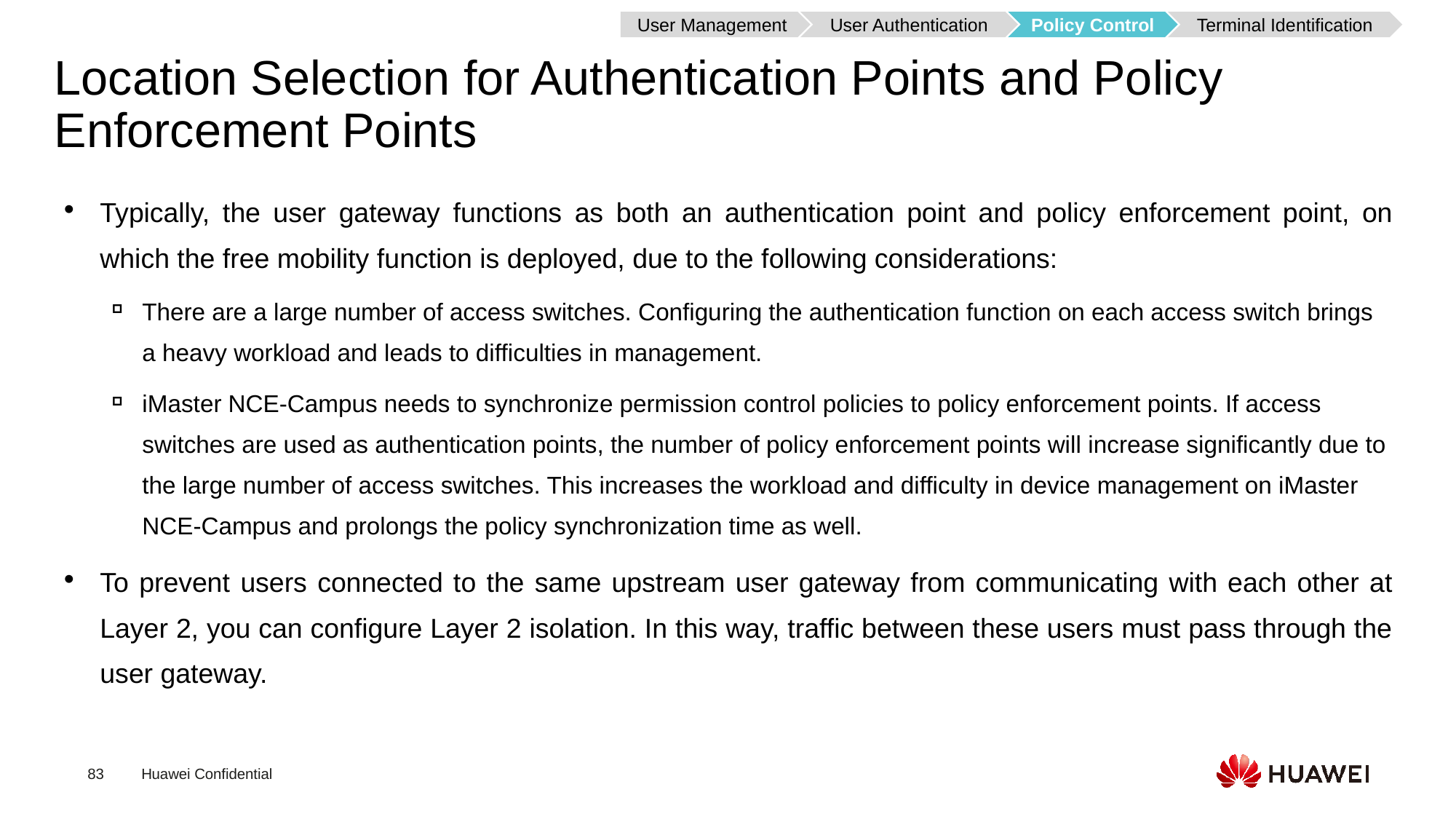

User Management
User Authentication
Policy Control
Terminal Identification
# Location Selection for Authentication Points and Policy Enforcement Points
Typically, the user gateway functions as both an authentication point and policy enforcement point, on which the free mobility function is deployed, due to the following considerations:
There are a large number of access switches. Configuring the authentication function on each access switch brings a heavy workload and leads to difficulties in management.
iMaster NCE-Campus needs to synchronize permission control policies to policy enforcement points. If access switches are used as authentication points, the number of policy enforcement points will increase significantly due to the large number of access switches. This increases the workload and difficulty in device management on iMaster NCE-Campus and prolongs the policy synchronization time as well.
To prevent users connected to the same upstream user gateway from communicating with each other at Layer 2, you can configure Layer 2 isolation. In this way, traffic between these users must pass through the user gateway.